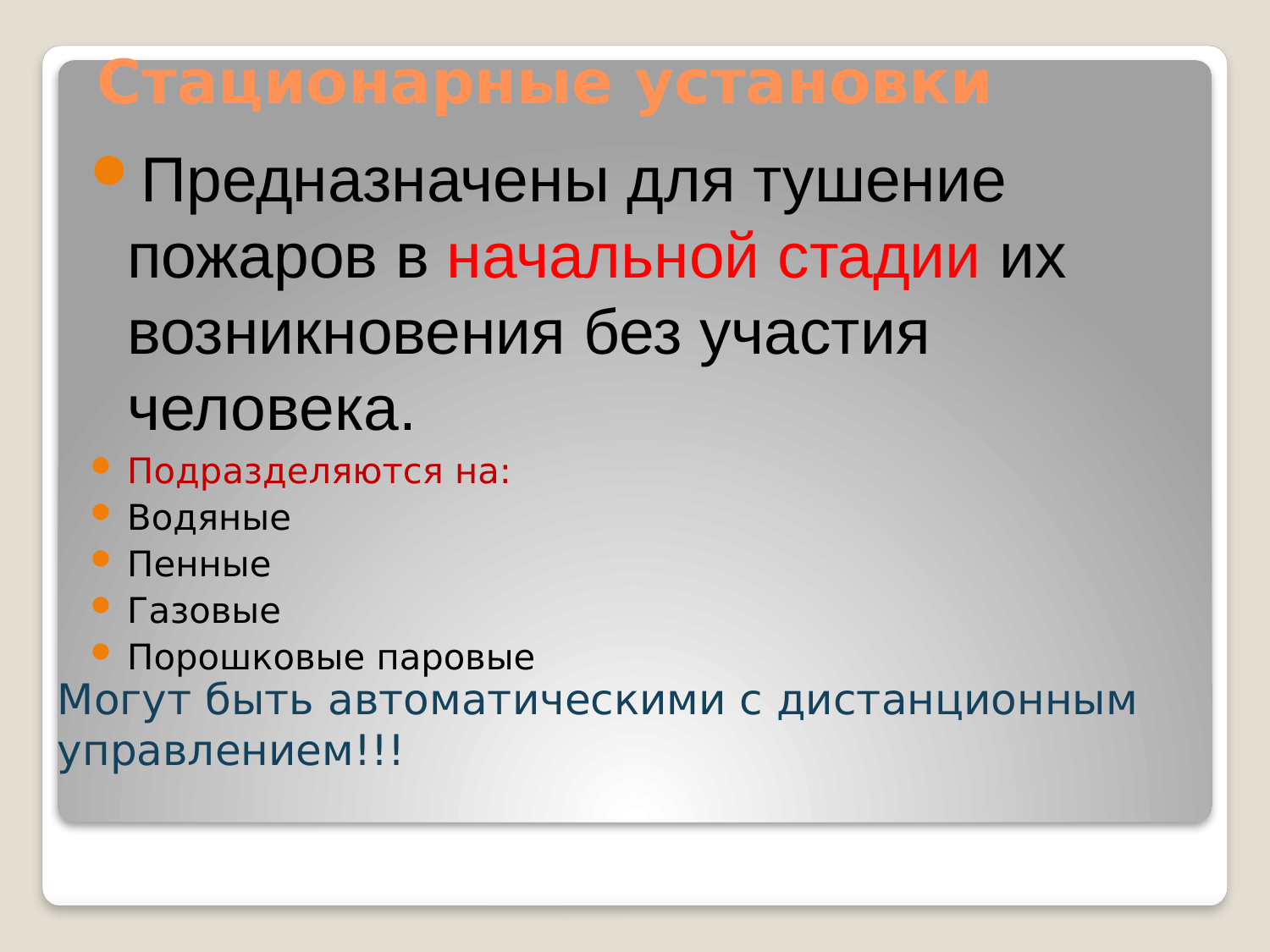

# Стационарные установки
Предназначены для тушение пожаров в начальной стадии их возникновения без участия человека.
Подразделяются на:
Водяные
Пенные
Газовые
Порошковые паровые

Могут быть автоматическими с дистанционным управлением!!!